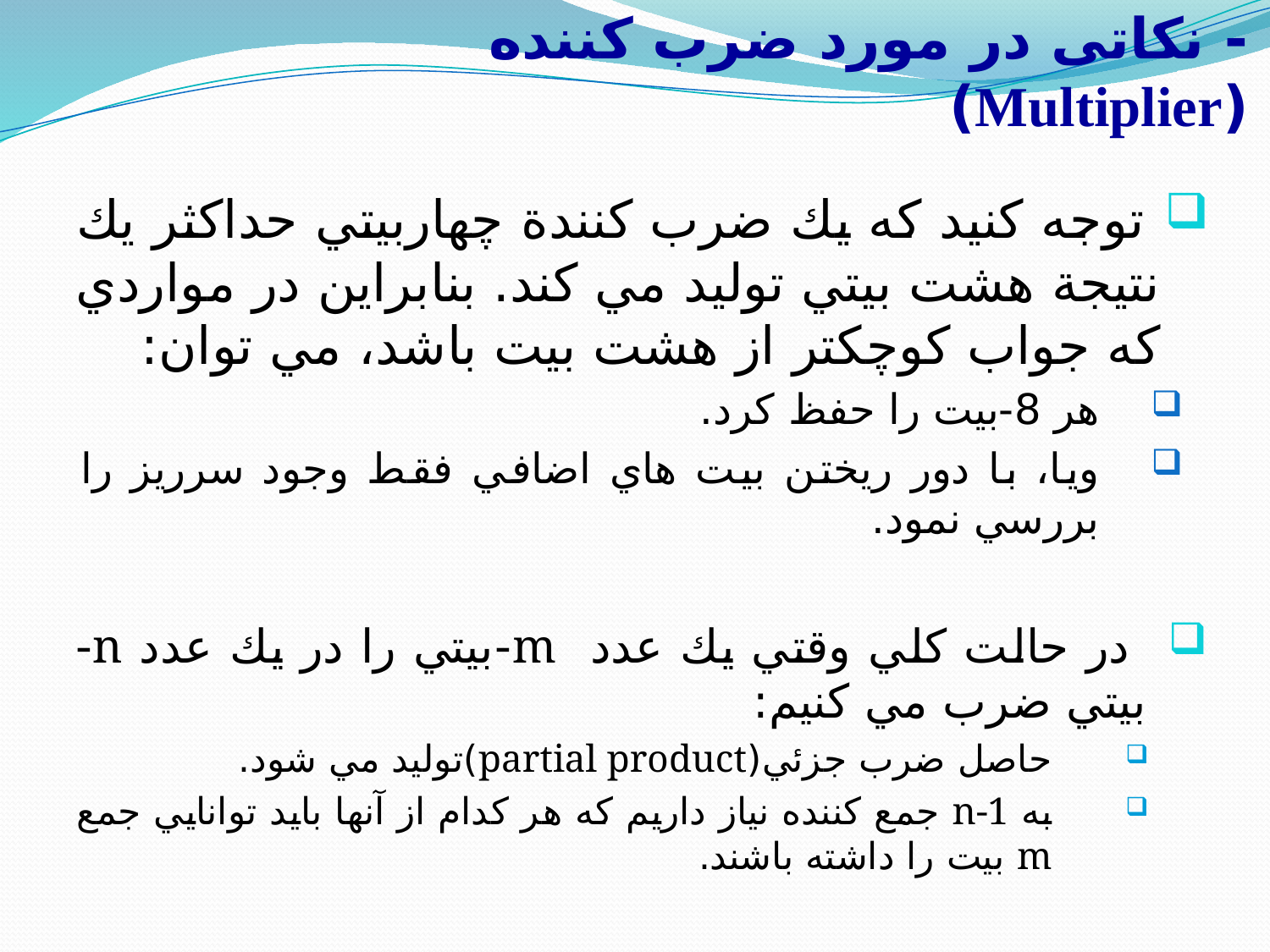

# - نکاتی در مورد ضرب کننده (Multiplier)
 توجه كنيد كه يك ضرب كنندة چهاربيتي حداكثر يك نتيجة هشت بيتي توليد مي كند. بنابراين در مواردي كه جواب كوچكتر از هشت بيت باشد، مي توان:
هر 8-بيت را حفظ کرد.
ويا، با دور ريختن بيت هاي اضافي فقط وجود سرريز را بررسي نمود.

 در حالت كلي وقتي يك عدد  m-بيتي را در يك عدد n-بيتي ضرب مي كنيم:
حاصل ضرب جزئي(partial product)توليد مي شود.
به n-1 جمع كننده نياز داريم كه هر كدام از آنها بايد توانايي جمع m بيت را داشته باشند.